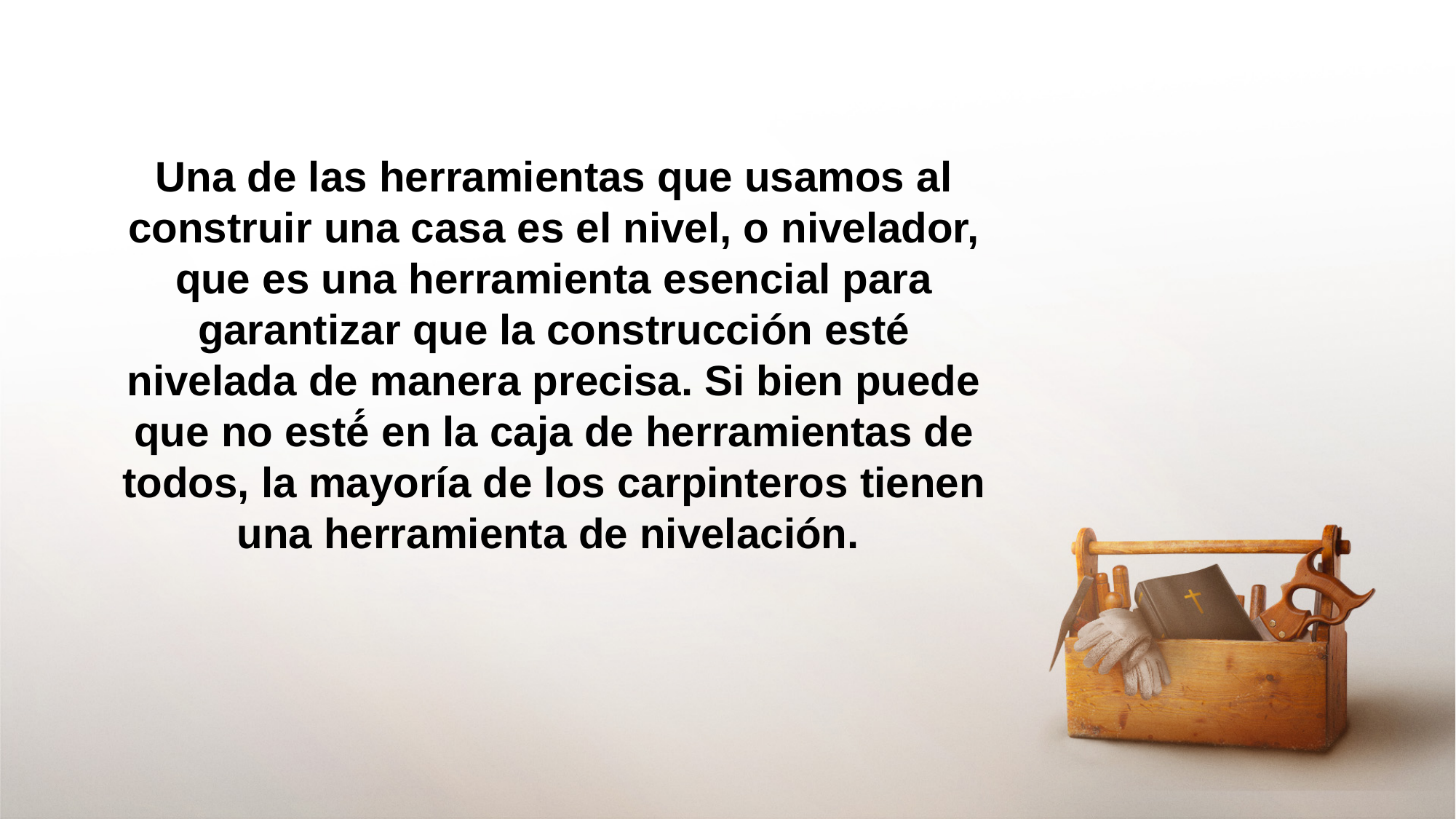

Una de las herramientas que usamos al construir una casa es el nivel, o nivelador, que es una herramienta esencial para garantizar que la construcción esté nivelada de manera precisa. Si bien puede que no esté́ en la caja de herramientas de todos, la mayoría de los carpinteros tienen una herramienta de nivelación.